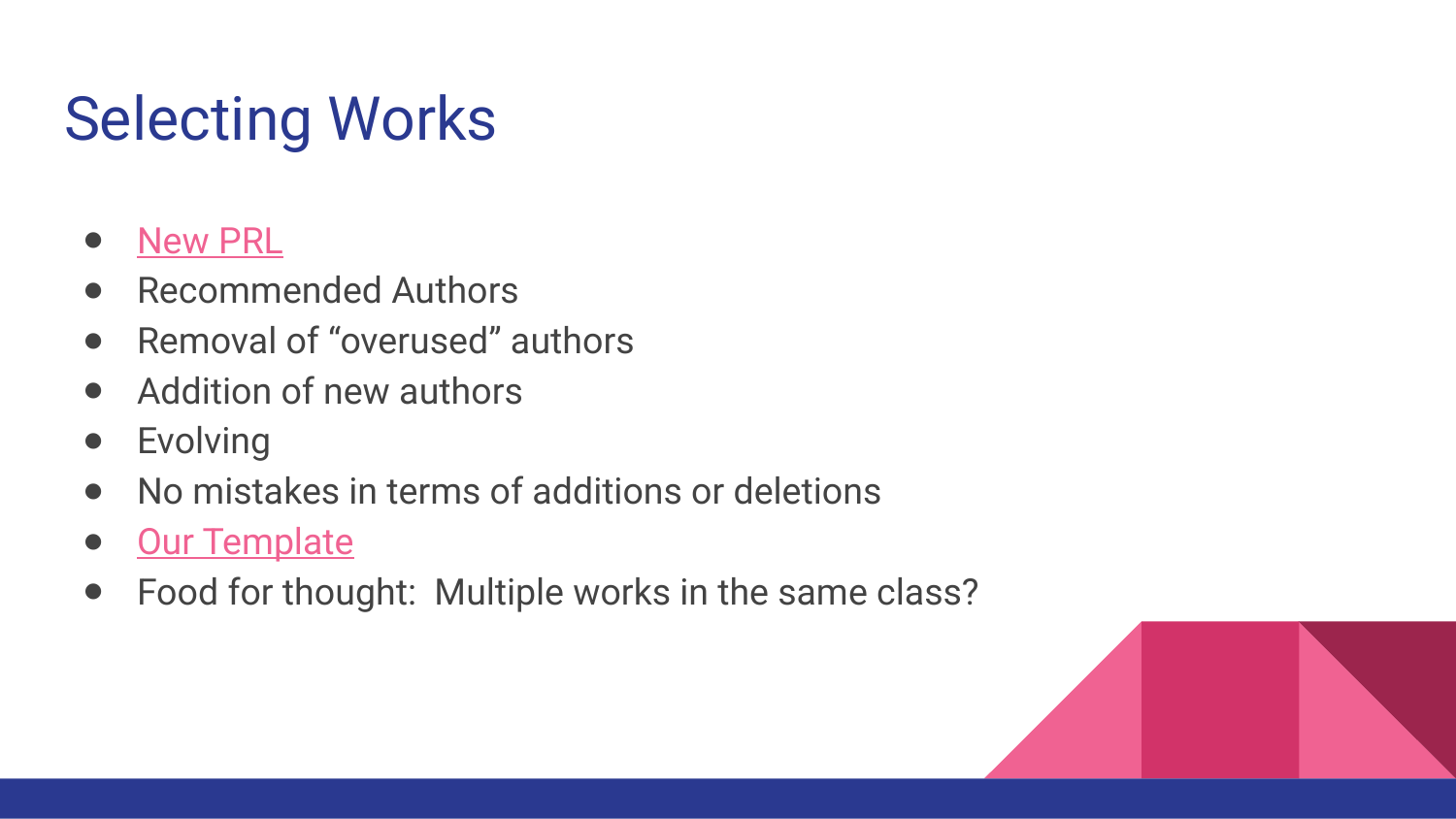

# Selecting Works
New PRL
Recommended Authors
Removal of “overused” authors
Addition of new authors
Evolving
No mistakes in terms of additions or deletions
Our Template
Food for thought:  Multiple works in the same class?